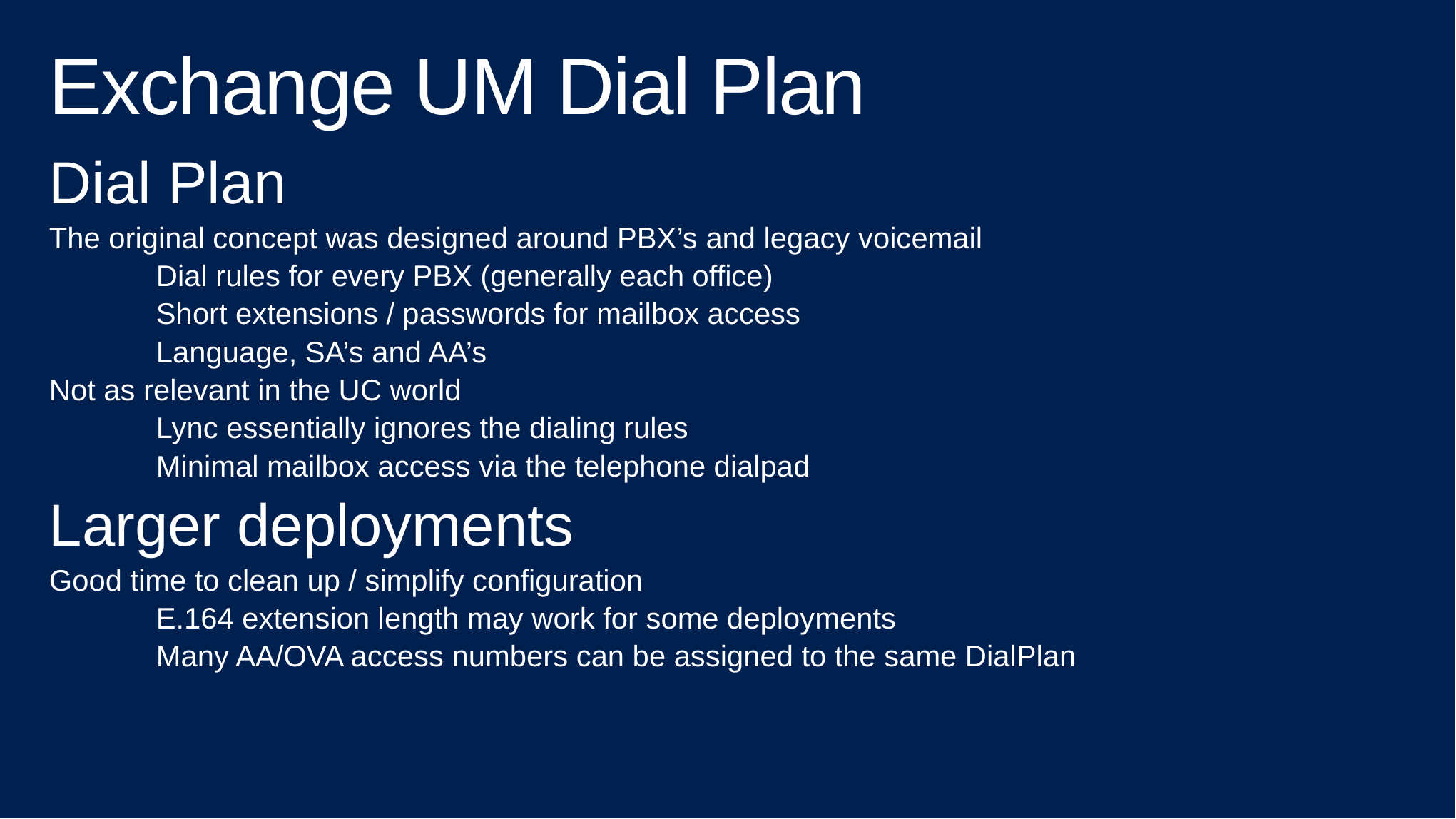

# Exchange UM Dial Plan
Dial Plan
The original concept was designed around PBX’s and legacy voicemail
	Dial rules for every PBX (generally each office)
	Short extensions / passwords for mailbox access
	Language, SA’s and AA’s
Not as relevant in the UC world
	Lync essentially ignores the dialing rules
	Minimal mailbox access via the telephone dialpad
Larger deployments
Good time to clean up / simplify configuration
	E.164 extension length may work for some deployments
	Many AA/OVA access numbers can be assigned to the same DialPlan